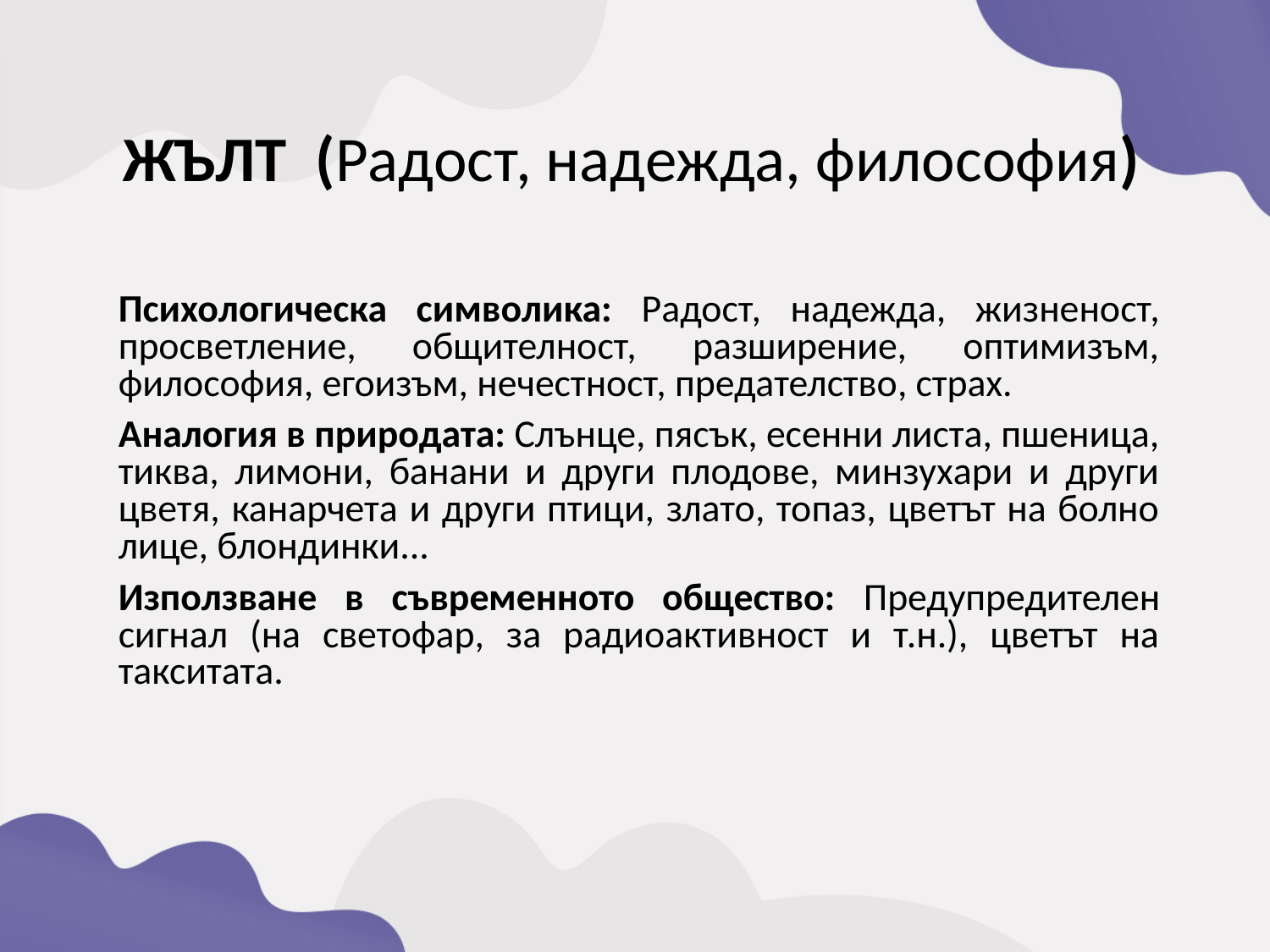

ЖЪЛТ  (Радост, надежда, философия)

	Психологическа символика: Радост, надежда, жизненост, просветление, общителност, разширение, оптимизъм, философия, егоизъм, нечестност, предателство, страх.
	Аналогия в природата: Слънце, пясък, есенни листа, пшеница, тиква, лимони, банани и други плодове, минзухари и други цветя, канарчета и други птици, злато, топаз, цветът на болно лице, блондинки...
	Използване в съвременното общество: Предупредителен сигнал (на светофар, за радиоактивност и т.н.), цветът на такситата.